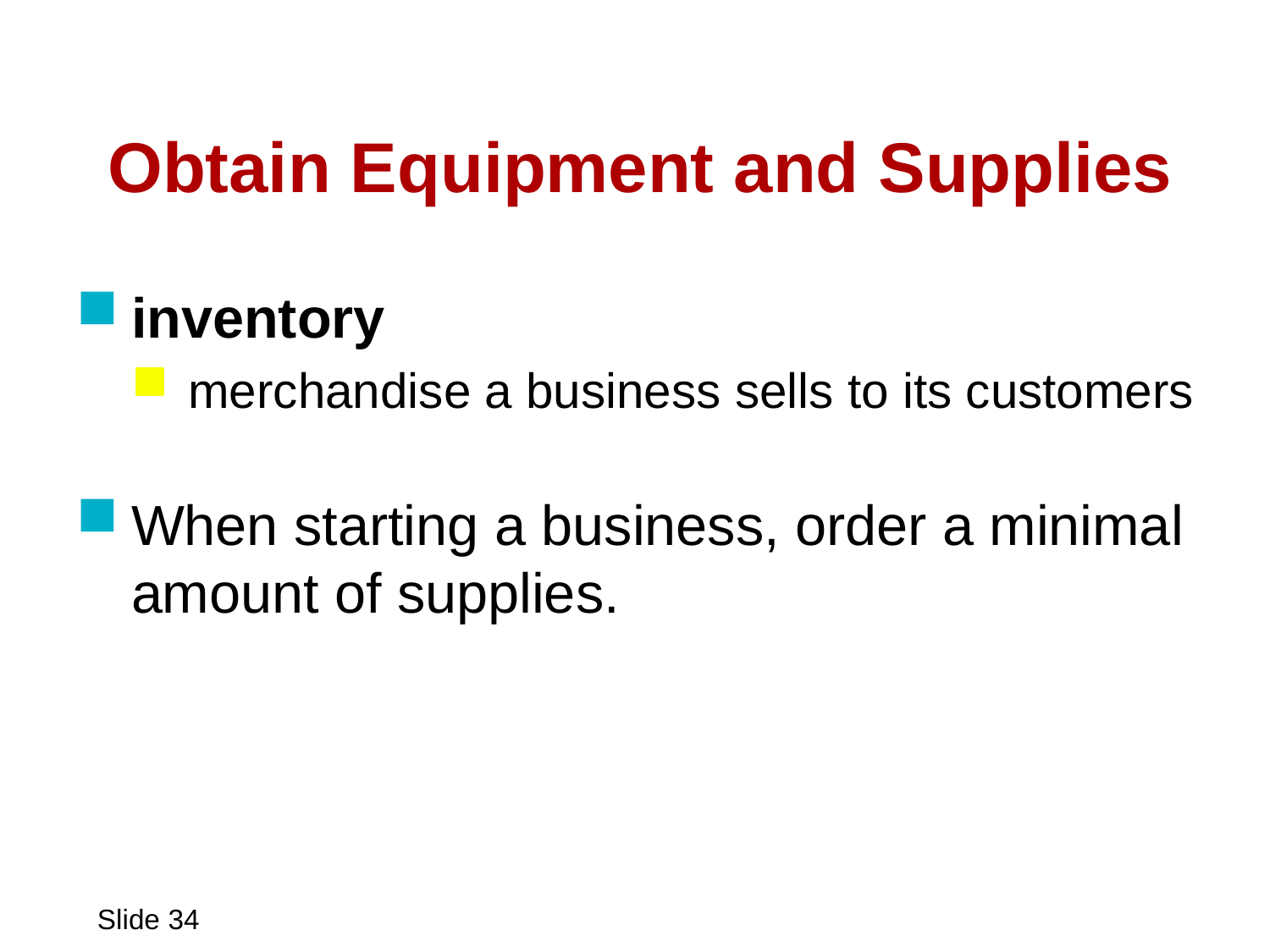

# Obtain Equipment and Supplies
inventory
merchandise a business sells to its customers
When starting a business, order a minimal amount of supplies.
Chapter 8
Slide 34